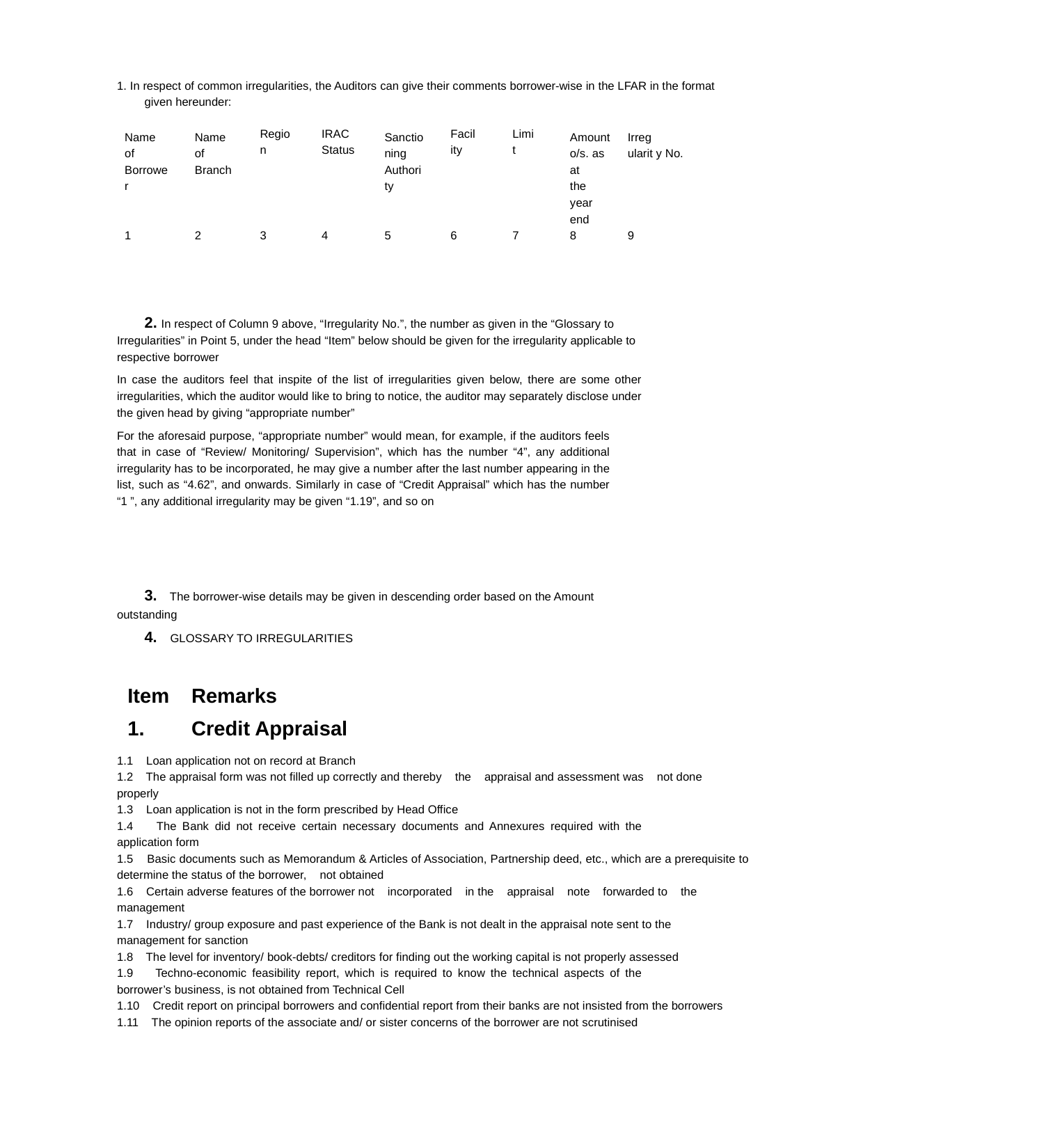

1. In respect of common irregularities, the Auditors can give their comments borrower-wise in the LFAR in the format given hereunder:
| Name of Borrowe r | Name of Branch | Regio n | IRAC Status | Sanctio ning Authori ty | Facil ity | Limi t | Amount o/s. as at the year end | Irreg ularit y No. |
| --- | --- | --- | --- | --- | --- | --- | --- | --- |
| 1 | 2 | 3 | 4 | 5 | 6 | 7 | 8 | 9 |
|  |  |  |  |  |  |  |  |  |
2. In respect of Column 9 above, “Irregularity No.”, the number as given in the “Glossary to Irregularities” in Point 5, under the head “Item” below should be given for the irregularity applicable to respective borrower
In case the auditors feel that inspite of the list of irregularities given below, there are some other irregularities, which the auditor would like to bring to notice, the auditor may separately disclose under the given head by giving “appropriate number”
For the aforesaid purpose, “appropriate number” would mean, for example, if the auditors feels that in case of “Review/ Monitoring/ Supervision”, which has the number “4”, any additional irregularity has to be incorporated, he may give a number after the last number appearing in the list, such as “4.62”, and onwards. Similarly in case of “Credit Appraisal” which has the number “1 ”, any additional irregularity may be given “1.19”, and so on
3.    The borrower-wise details may be given in descending order based on the Amount outstanding
4.    GLOSSARY TO IRREGULARITIES
| Item | Remarks |
| --- | --- |
| 1. | Credit Appraisal |
1.1    Loan application not on record at Branch
1.2    The appraisal form was not filled up correctly and thereby    the    appraisal and assessment was    not done
properly
1.3    Loan application is not in the form prescribed by Head Office
1.4    The Bank did not receive certain necessary documents and Annexures required with the application form
1.5    Basic documents such as Memorandum & Articles of Association, Partnership deed, etc., which are a prerequisite to determine the status of the borrower,    not obtained
1.6    Certain adverse features of the borrower not    incorporated    in the    appraisal    note    forwarded to    the
management
1.7    Industry/ group exposure and past experience of the Bank is not dealt in the appraisal note sent to the management for sanction
1.8    The level for inventory/ book-debts/ creditors for finding out the working capital is not properly assessed
1.9    Techno-economic feasibility report, which is required to know the technical aspects of the borrower’s business, is not obtained from Technical Cell
1.10    Credit report on principal borrowers and confidential report from their banks are not insisted from the borrowers
1.11    The opinion reports of the associate and/ or sister concerns of the borrower are not scrutinised